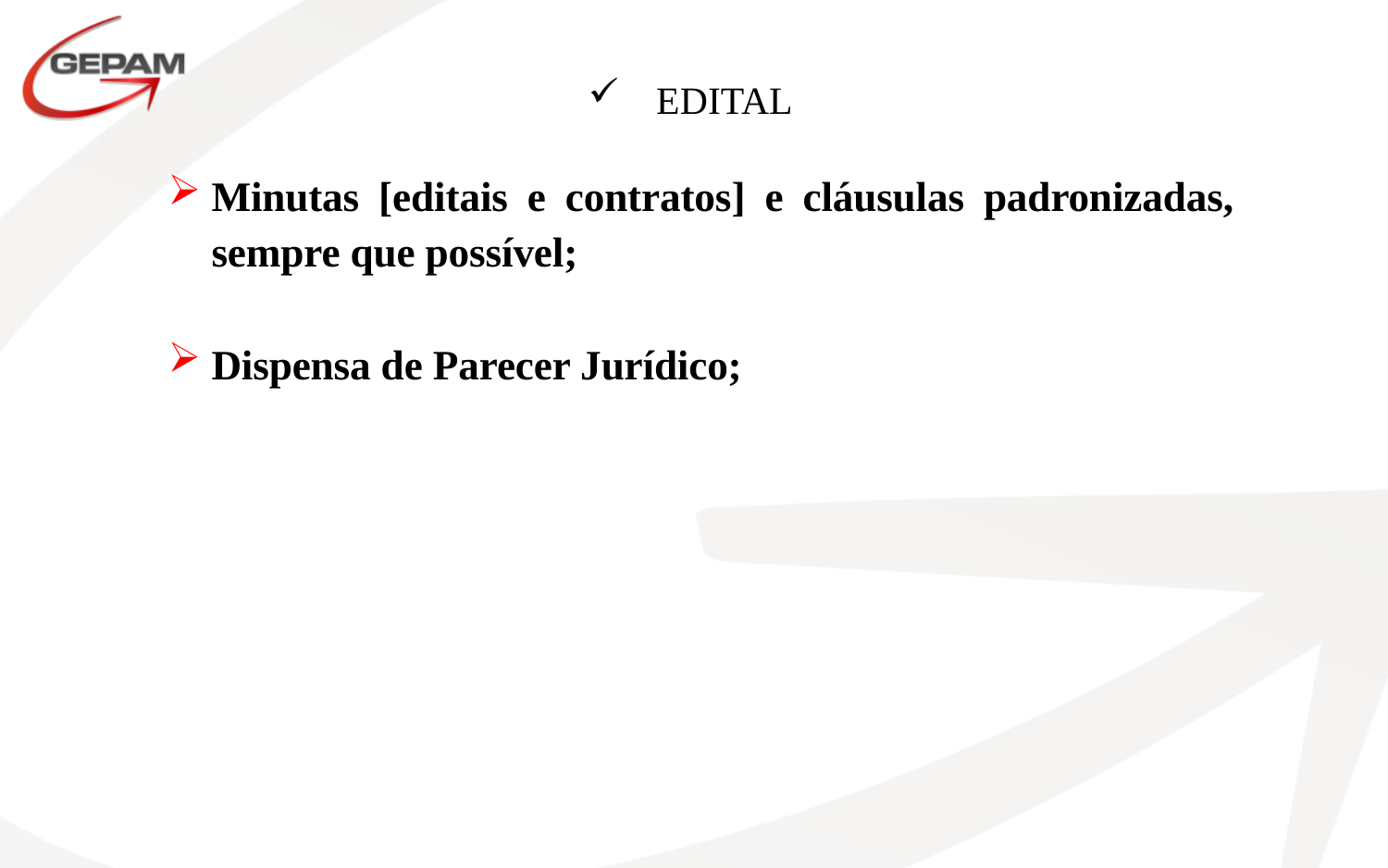

EDITAL
Minutas [editais e contratos] e cláusulas padronizadas, sempre que possível;

Dispensa de Parecer Jurídico;